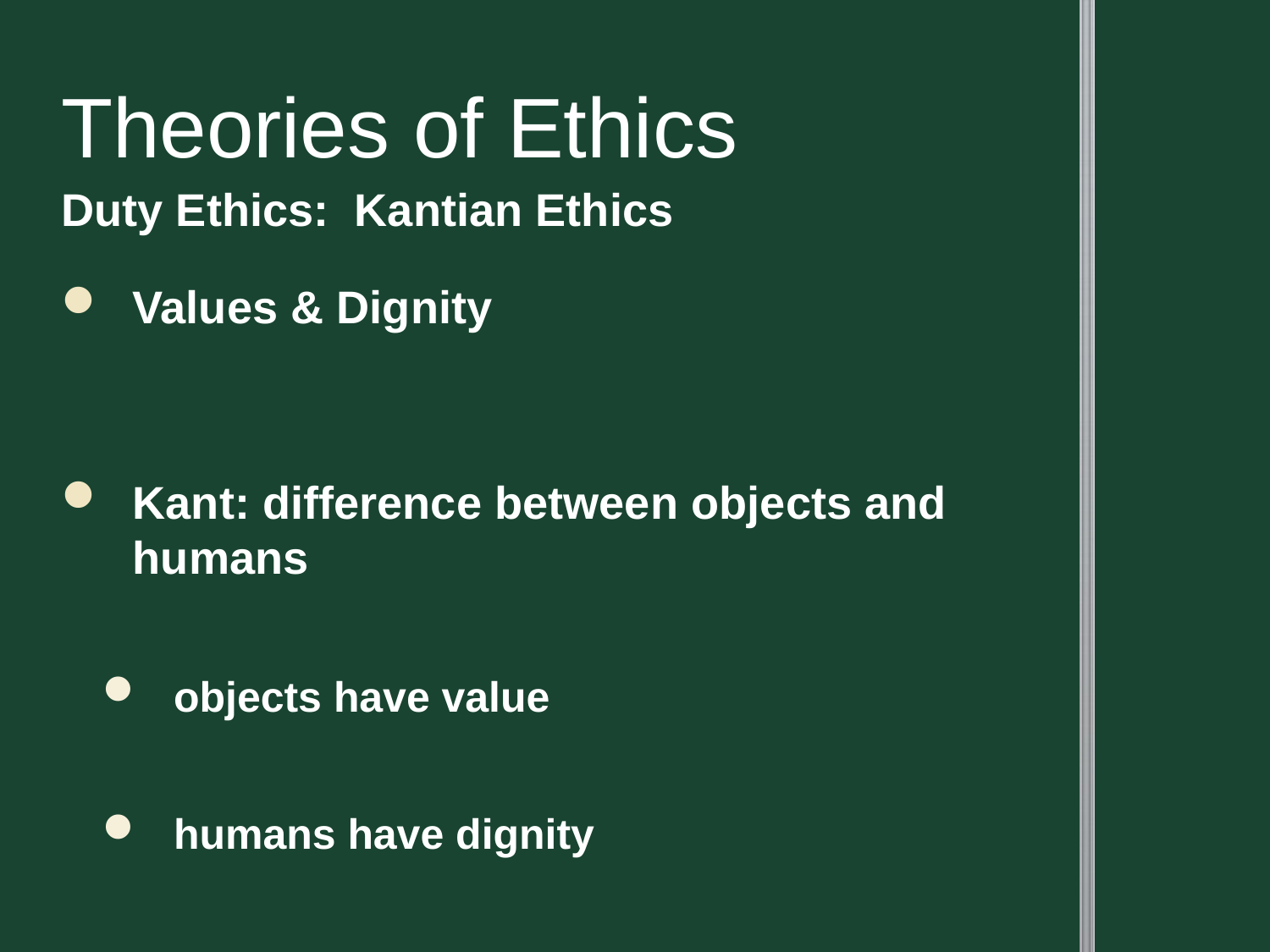

# Theories of Ethics
Duty Ethics:  Kantian Ethics
Values & Dignity

Kant: difference between objects and humans

objects have value

humans have dignity